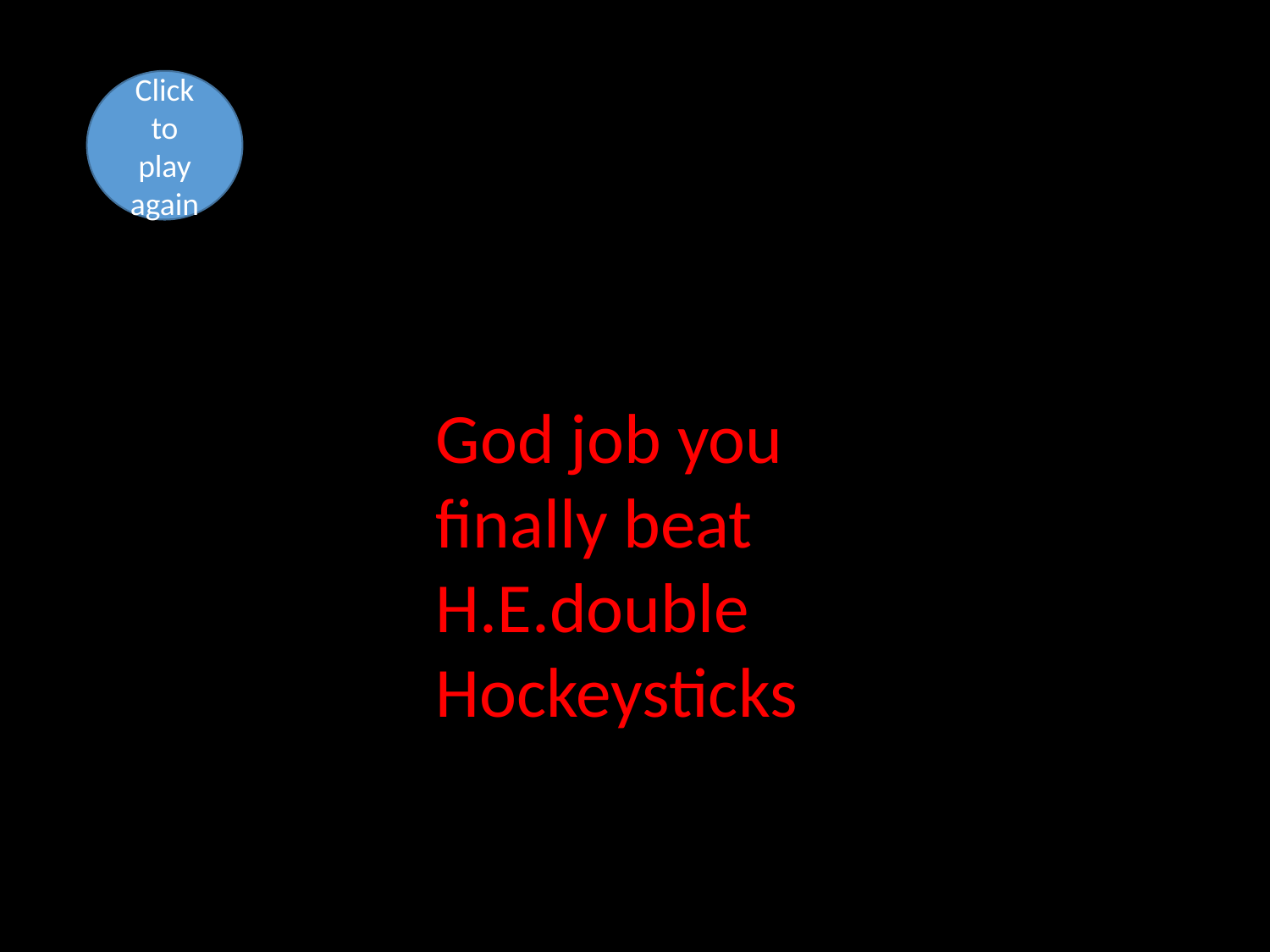

Click to play again
God job you finally beat H.E.double Hockeysticks